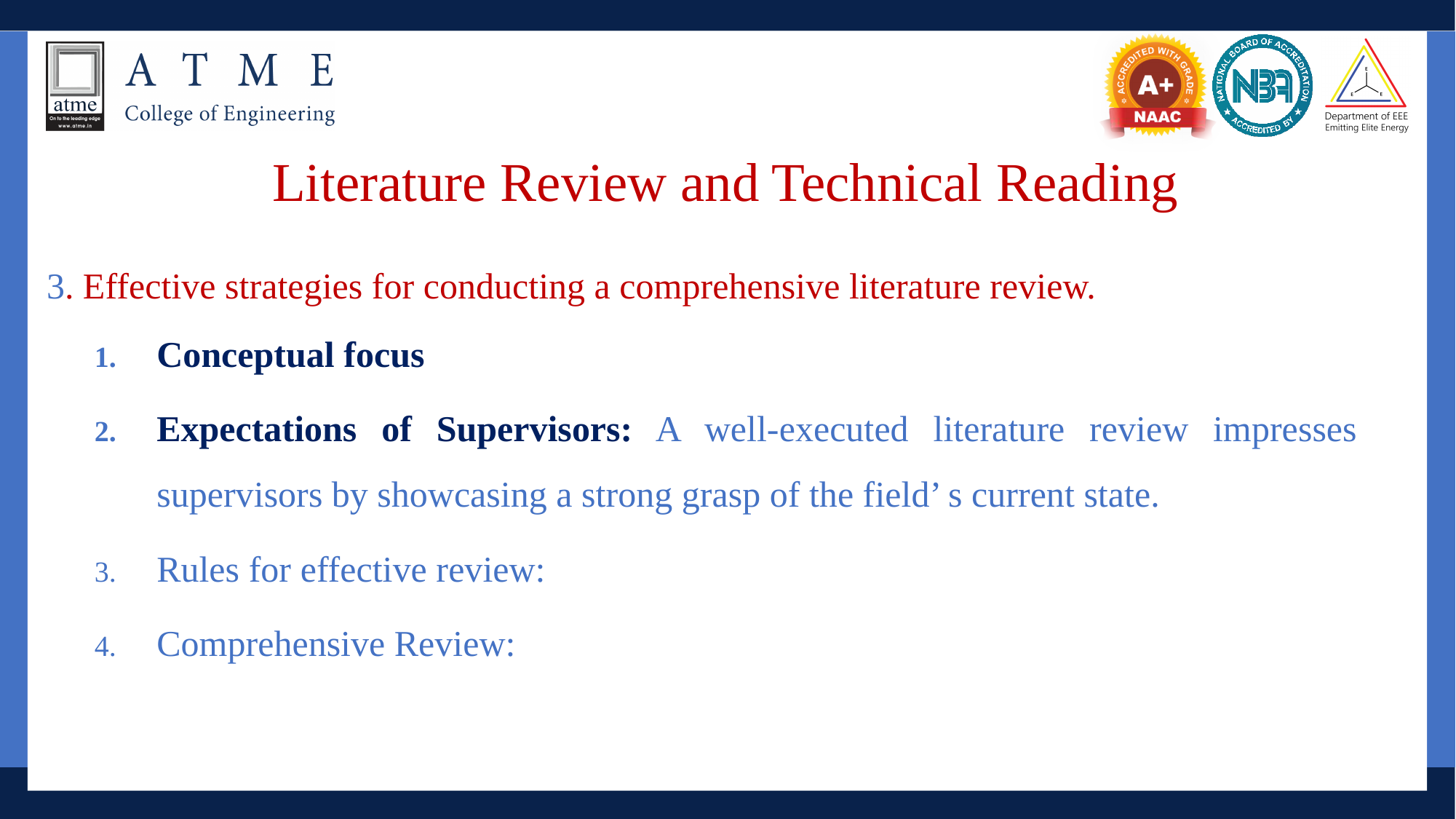

# Literature Review and Technical Reading
3. Effective strategies for conducting a comprehensive literature review.
Conceptual focus
Expectations of Supervisors: A well-executed literature review impresses supervisors by showcasing a strong grasp of the field’ s current state.
Rules for effective review:
Comprehensive Review: